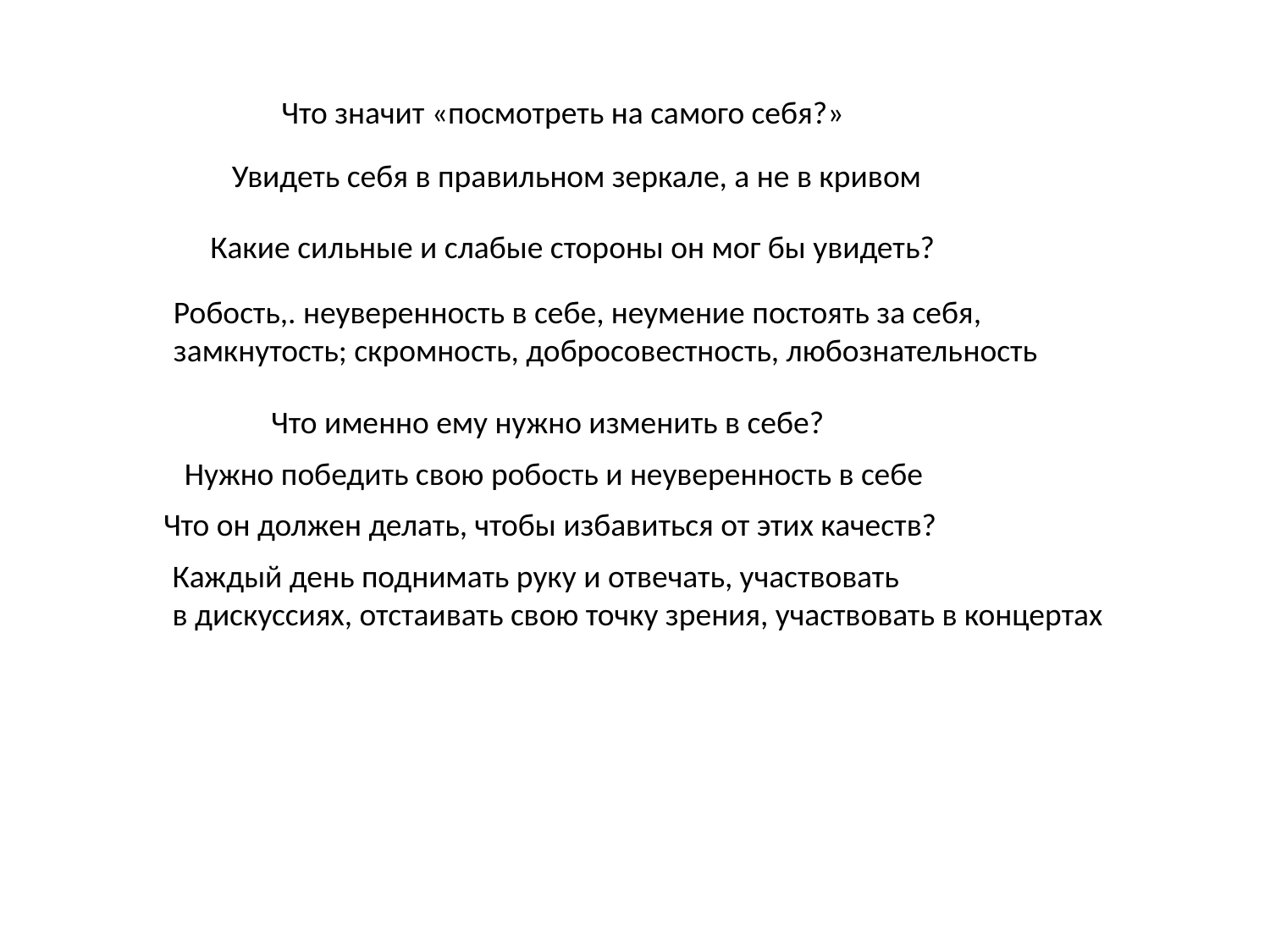

Что значит «посмотреть на самого себя?»
Увидеть себя в пра­вильном зеркале, а не в кривом
Какие сильные и слабые стороны он мог бы увидеть?
Ро­бость,. неуверенность в себе, неумение постоять за себя,
за­мкнутость; скромность, добросовестность, любознатель­ность
Что именно ему нужно изменить в себе?
Нужно победить свою робость и неуверенность в себе
Что он должен делать, чтобы избавиться от этих качеств?
Каждый день поднимать руку и отвечать, участвовать
в дискуссиях, отстаивать свою точку зрения, участвовать в концертах